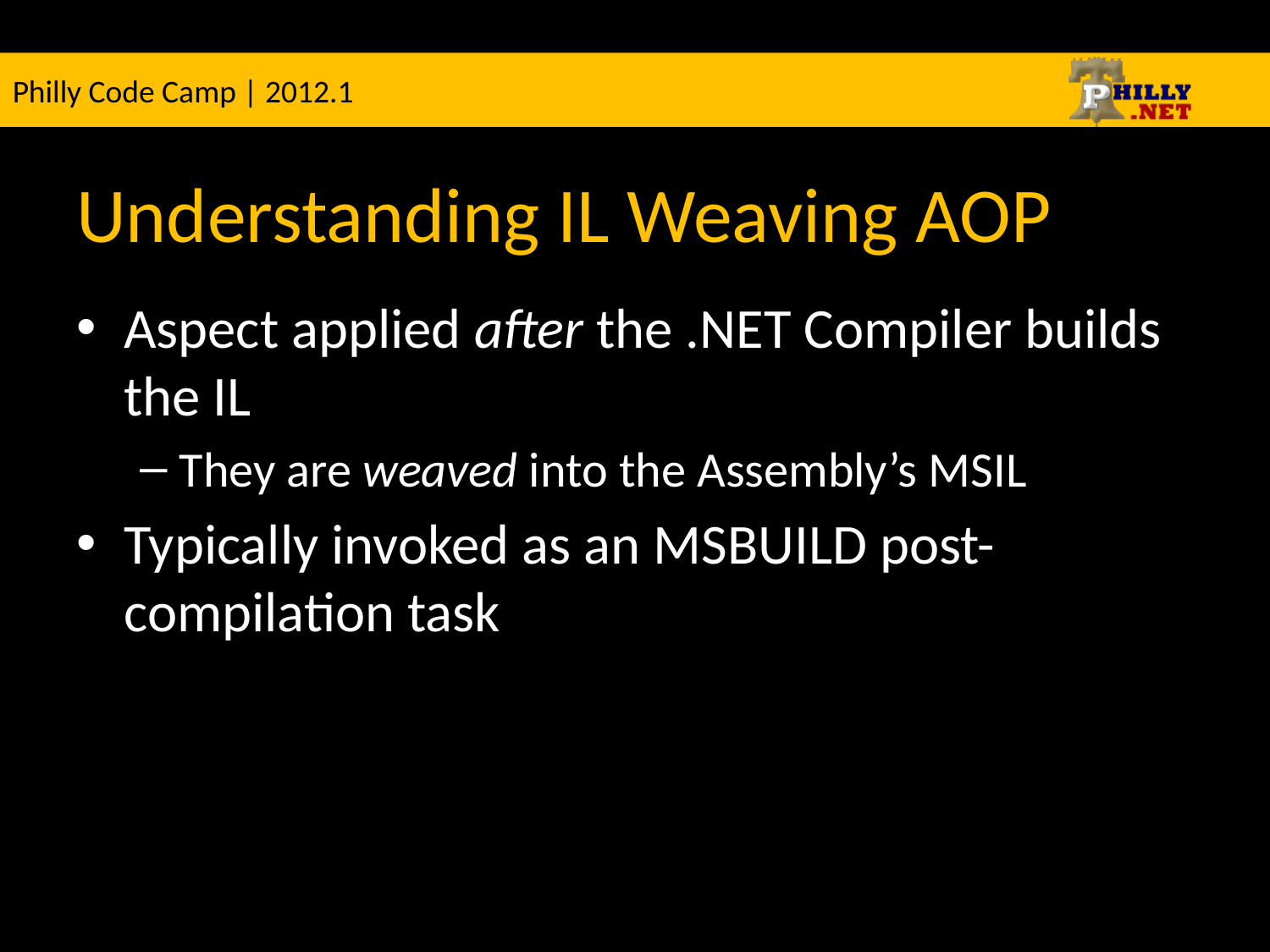

# Understanding IL Weaving AOP
Aspect applied after the .NET Compiler builds the IL
They are weaved into the Assembly’s MSIL
Typically invoked as an MSBUILD post-compilation task